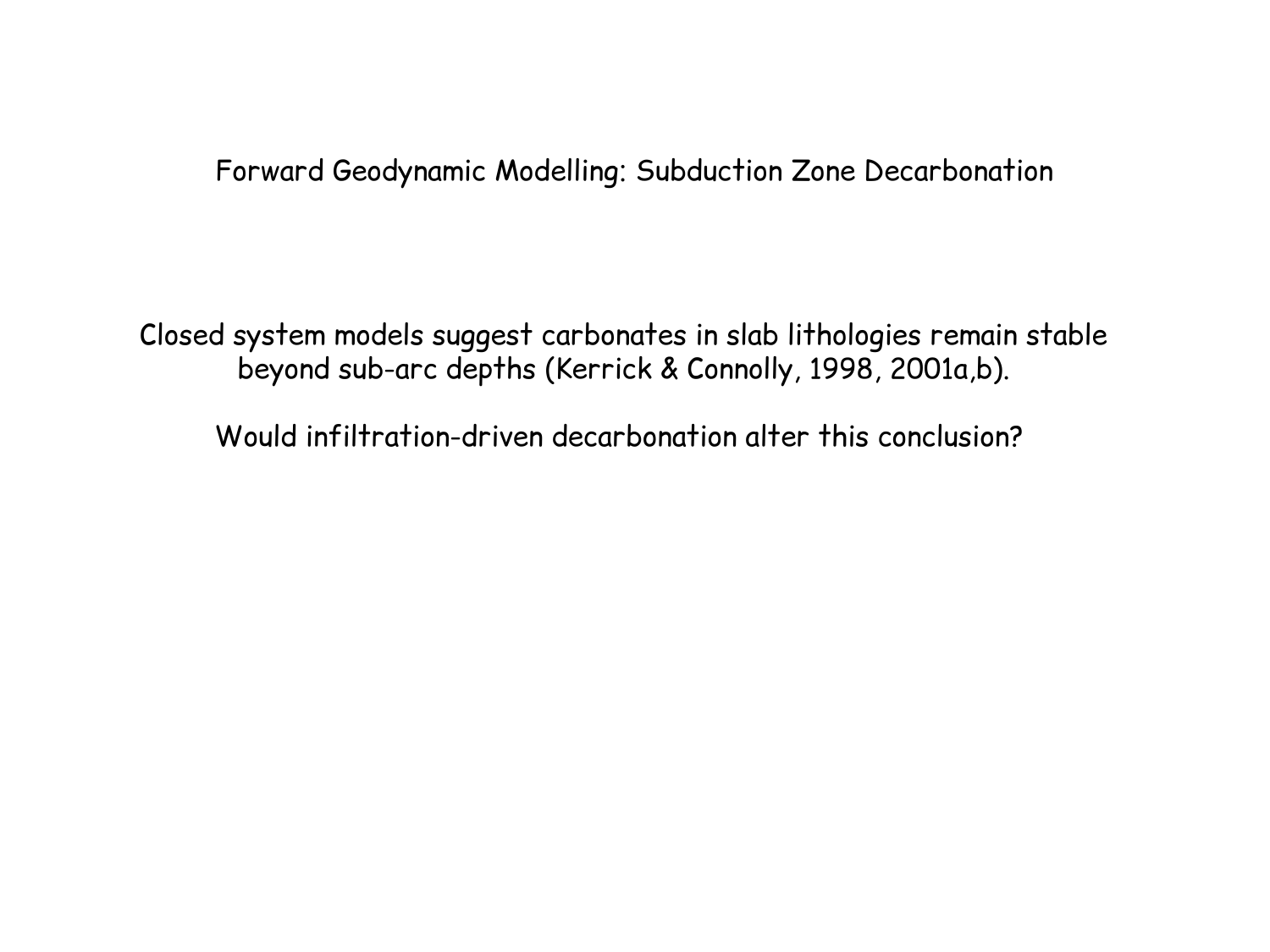

# Forward Geodynamic Modelling: Subduction Zone Decarbonation
Closed system models suggest carbonates in slab lithologies remain stable beyond sub-arc depths (Kerrick & Connolly, 1998, 2001a,b).
Would infiltration-driven decarbonation alter this conclusion?